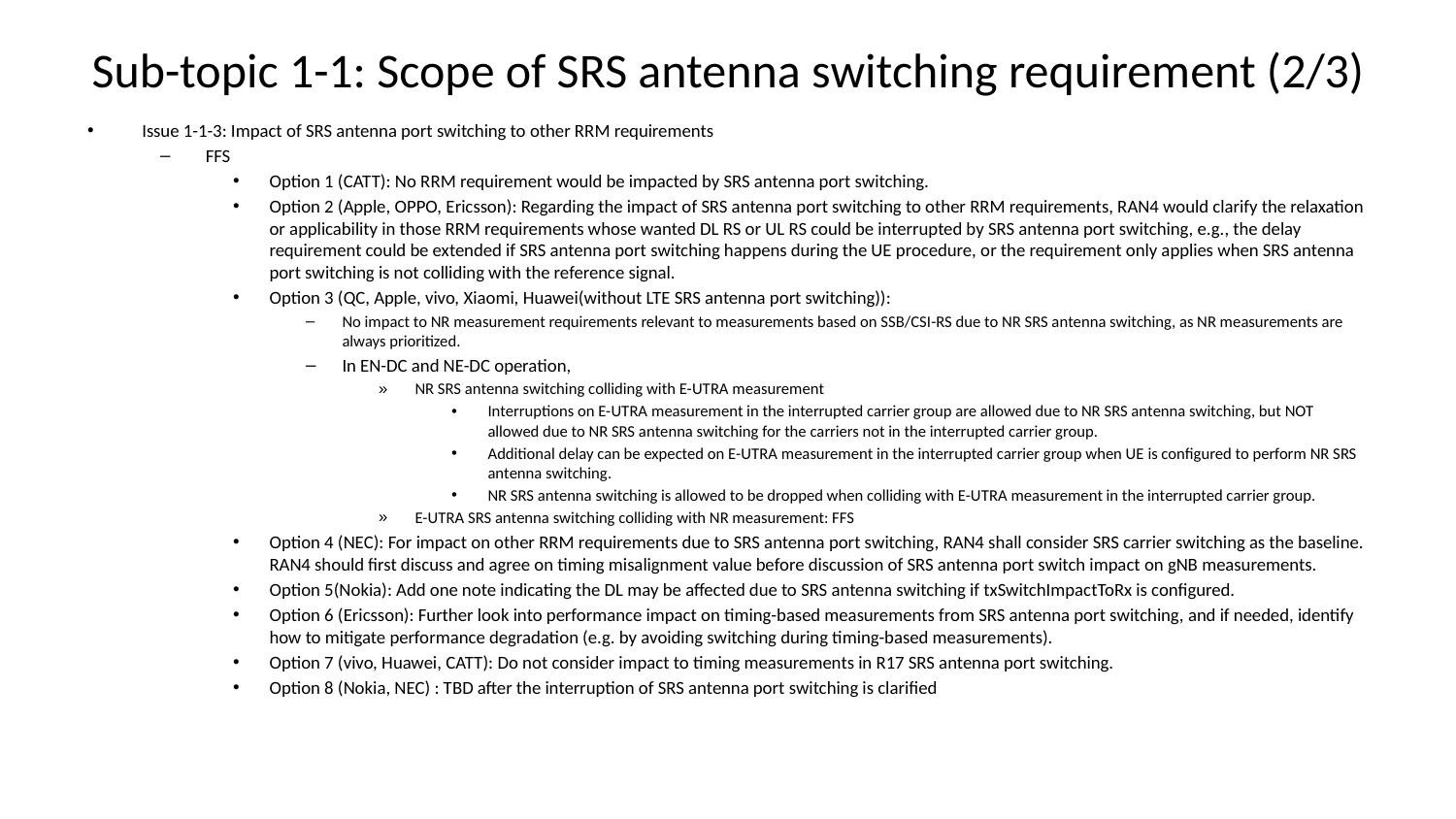

# Sub-topic 1-1: Scope of SRS antenna switching requirement (2/3)
Issue 1-1-3: Impact of SRS antenna port switching to other RRM requirements
FFS
Option 1 (CATT): No RRM requirement would be impacted by SRS antenna port switching.
Option 2 (Apple, OPPO, Ericsson): Regarding the impact of SRS antenna port switching to other RRM requirements, RAN4 would clarify the relaxation or applicability in those RRM requirements whose wanted DL RS or UL RS could be interrupted by SRS antenna port switching, e.g., the delay requirement could be extended if SRS antenna port switching happens during the UE procedure, or the requirement only applies when SRS antenna port switching is not colliding with the reference signal.
Option 3 (QC, Apple, vivo, Xiaomi, Huawei(without LTE SRS antenna port switching)):
No impact to NR measurement requirements relevant to measurements based on SSB/CSI-RS due to NR SRS antenna switching, as NR measurements are always prioritized.
In EN-DC and NE-DC operation,
NR SRS antenna switching colliding with E-UTRA measurement
Interruptions on E-UTRA measurement in the interrupted carrier group are allowed due to NR SRS antenna switching, but NOT allowed due to NR SRS antenna switching for the carriers not in the interrupted carrier group.
Additional delay can be expected on E-UTRA measurement in the interrupted carrier group when UE is configured to perform NR SRS antenna switching.
NR SRS antenna switching is allowed to be dropped when colliding with E-UTRA measurement in the interrupted carrier group.
E-UTRA SRS antenna switching colliding with NR measurement: FFS
Option 4 (NEC): For impact on other RRM requirements due to SRS antenna port switching, RAN4 shall consider SRS carrier switching as the baseline. RAN4 should first discuss and agree on timing misalignment value before discussion of SRS antenna port switch impact on gNB measurements.
Option 5(Nokia): Add one note indicating the DL may be affected due to SRS antenna switching if txSwitchImpactToRx is configured.
Option 6 (Ericsson): Further look into performance impact on timing-based measurements from SRS antenna port switching, and if needed, identify how to mitigate performance degradation (e.g. by avoiding switching during timing-based measurements).
Option 7 (vivo, Huawei, CATT): Do not consider impact to timing measurements in R17 SRS antenna port switching.
Option 8 (Nokia, NEC) : TBD after the interruption of SRS antenna port switching is clarified